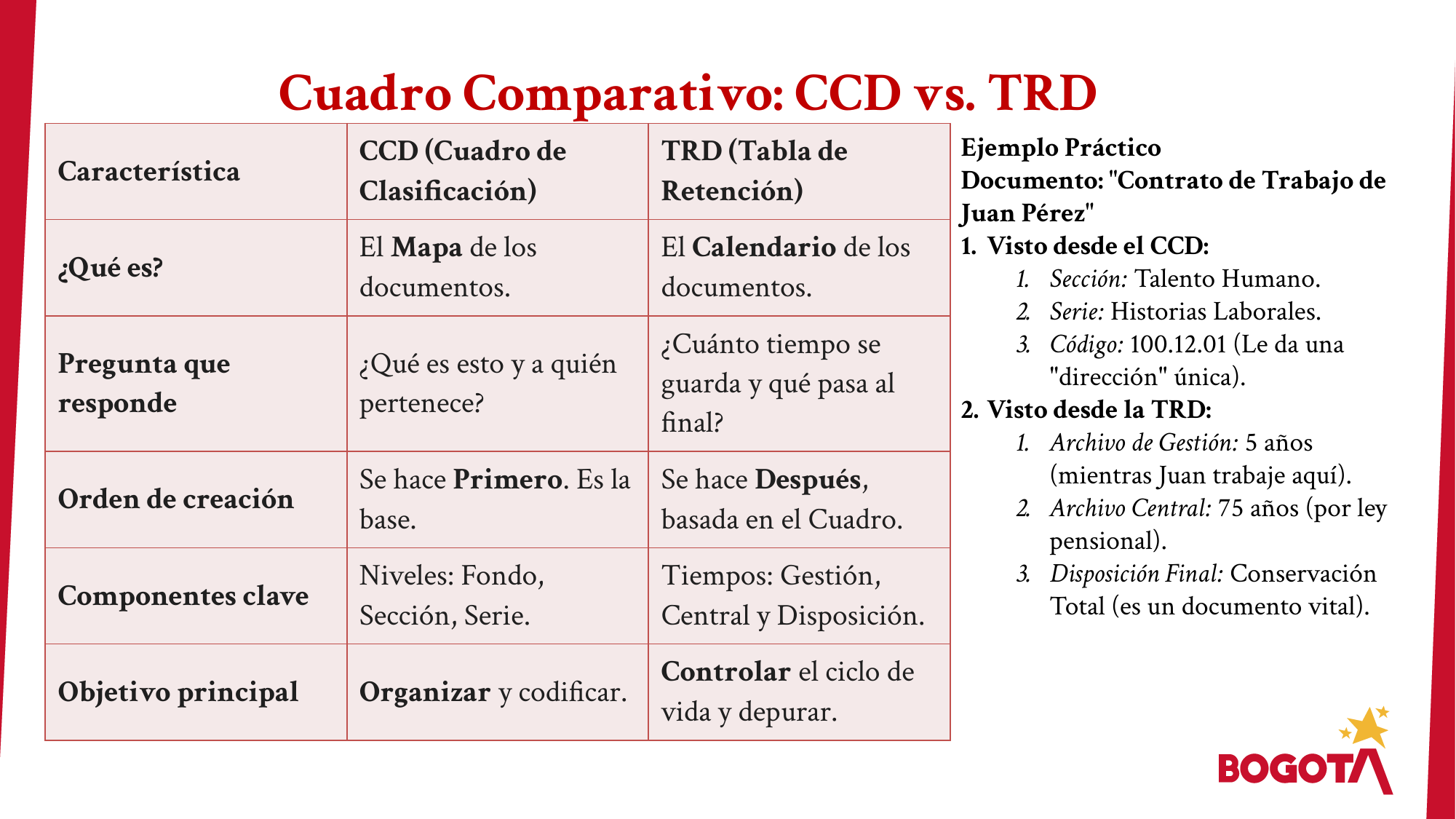

Cuadro Comparativo: CCD vs. TRD
| Característica | CCD (Cuadro de Clasificación) | TRD (Tabla de Retención) |
| --- | --- | --- |
| ¿Qué es? | El Mapa de los documentos. | El Calendario de los documentos. |
| Pregunta que responde | ¿Qué es esto y a quién pertenece? | ¿Cuánto tiempo se guarda y qué pasa al final? |
| Orden de creación | Se hace Primero. Es la base. | Se hace Después, basada en el Cuadro. |
| Componentes clave | Niveles: Fondo, Sección, Serie. | Tiempos: Gestión, Central y Disposición. |
| Objetivo principal | Organizar y codificar. | Controlar el ciclo de vida y depurar. |
Ejemplo Práctico
Documento: "Contrato de Trabajo de Juan Pérez"
Visto desde el CCD:
Sección: Talento Humano.
Serie: Historias Laborales.
Código: 100.12.01 (Le da una "dirección" única).
Visto desde la TRD:
Archivo de Gestión: 5 años (mientras Juan trabaje aquí).
Archivo Central: 75 años (por ley pensional).
Disposición Final: Conservación Total (es un documento vital).